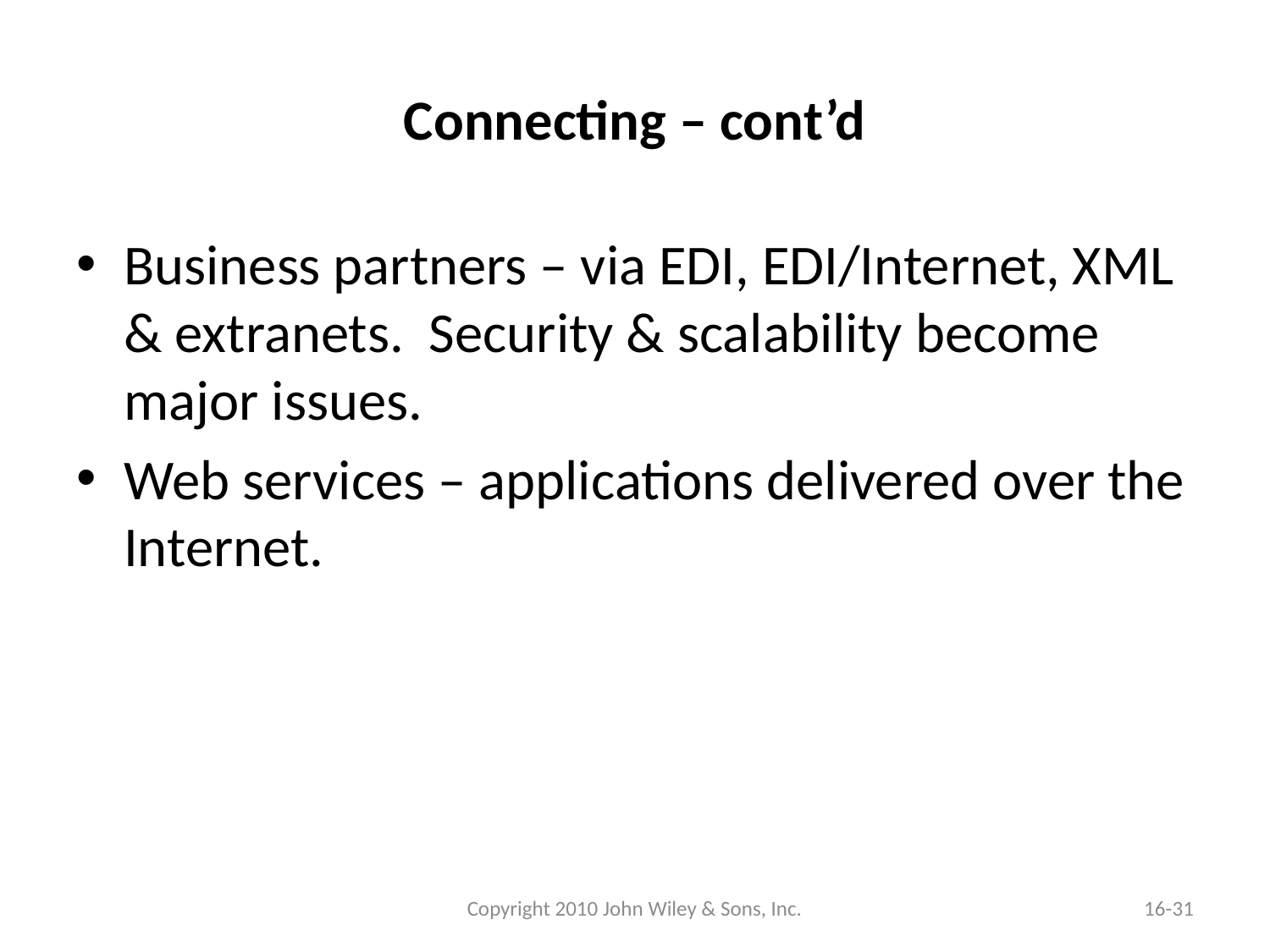

# Connecting – cont’d
Business partners – via EDI, EDI/Internet, XML & extranets.  Security & scalability become major issues.
Web services – applications delivered over the Internet.
Copyright 2010 John Wiley & Sons, Inc.
16-31